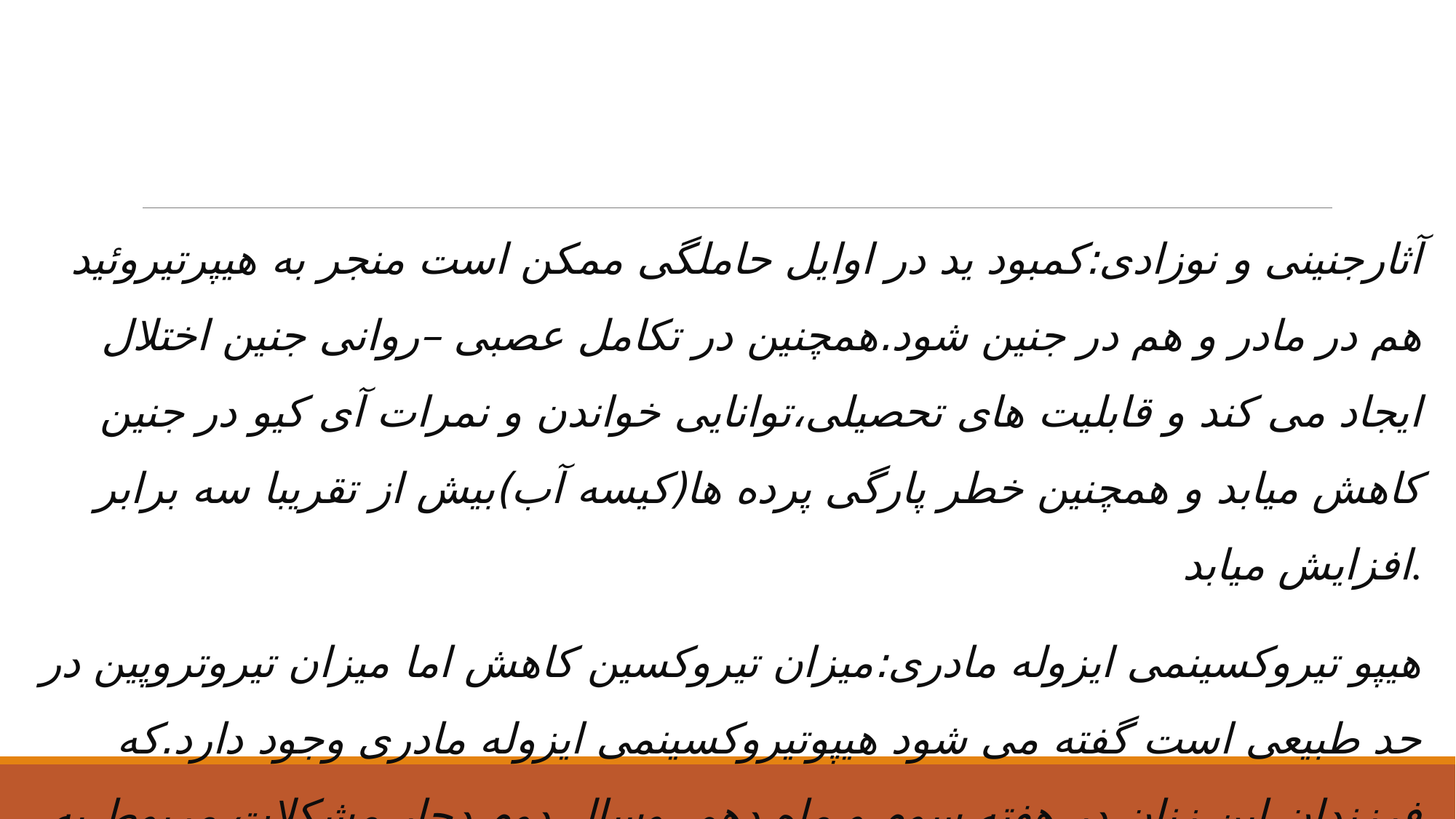

آثارجنینی و نوزادی:کمبود ید در اوایل حاملگی ممکن است منجر به هیپرتیروئید هم در مادر و هم در جنین شود.همچنین در تکامل عصبی –روانی جنین اختلال ایجاد می کند و قابلیت های تحصیلی،توانایی خواندن و نمرات آی کیو در جنین کاهش میابد و همچنین خطر پارگی پرده ها(کیسه آب)بیش از تقریبا سه برابر افزایش میابد.
هیپو تیروکسینمی ایزوله مادری:میزان تیروکسین کاهش اما میزان تیروتروپین در حد طبیعی است گفته می شود هیپوتیروکسینمی ایزوله مادری وجود دارد.که فرزندان این زنان در هفته سوم و ماه دهم  وسال دوم دچار مشکلات مربوط به تکامل عصبی هستند.